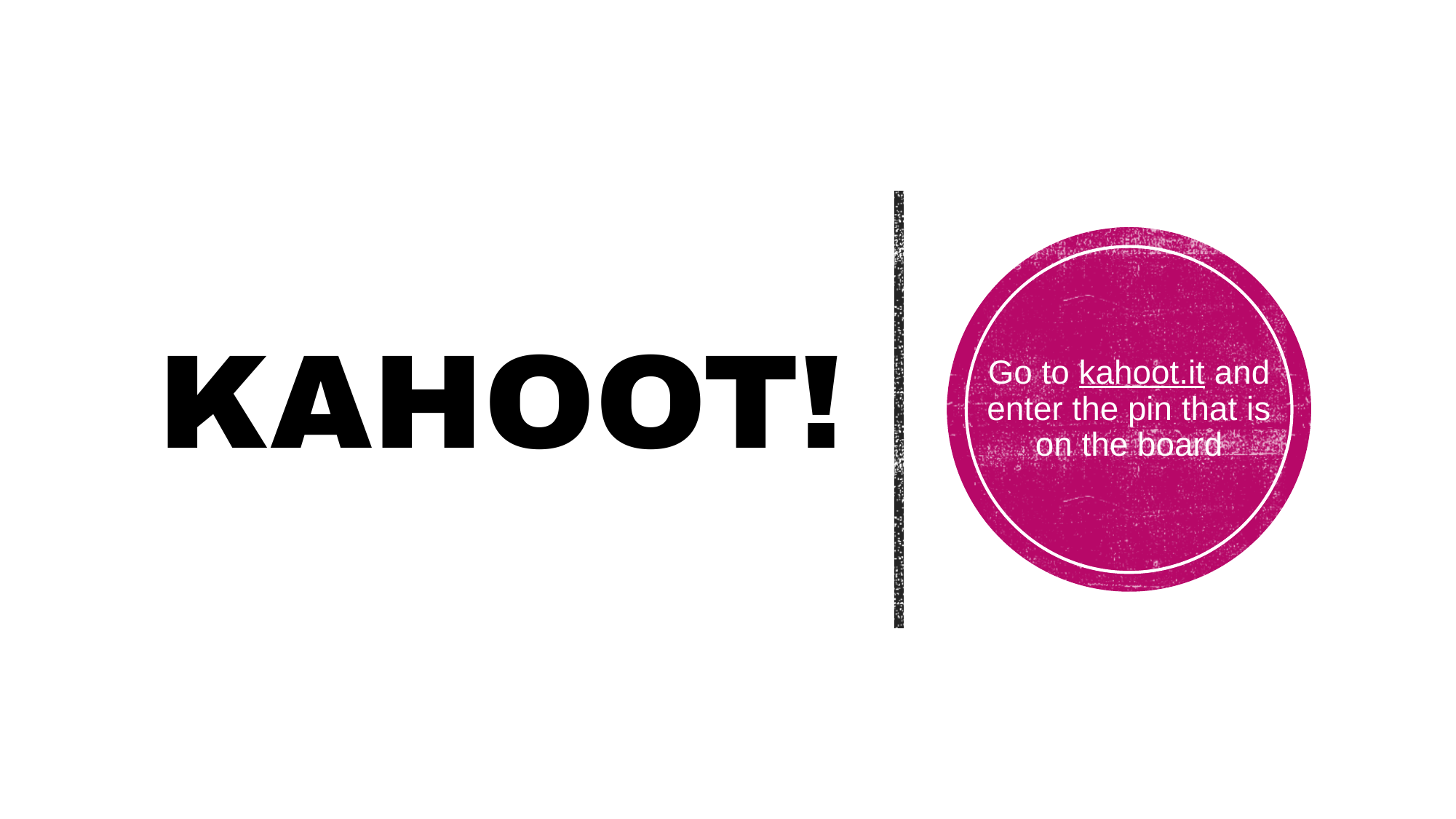

# Kahoot!

Go to kahoot.it and enter the pin that is on the board